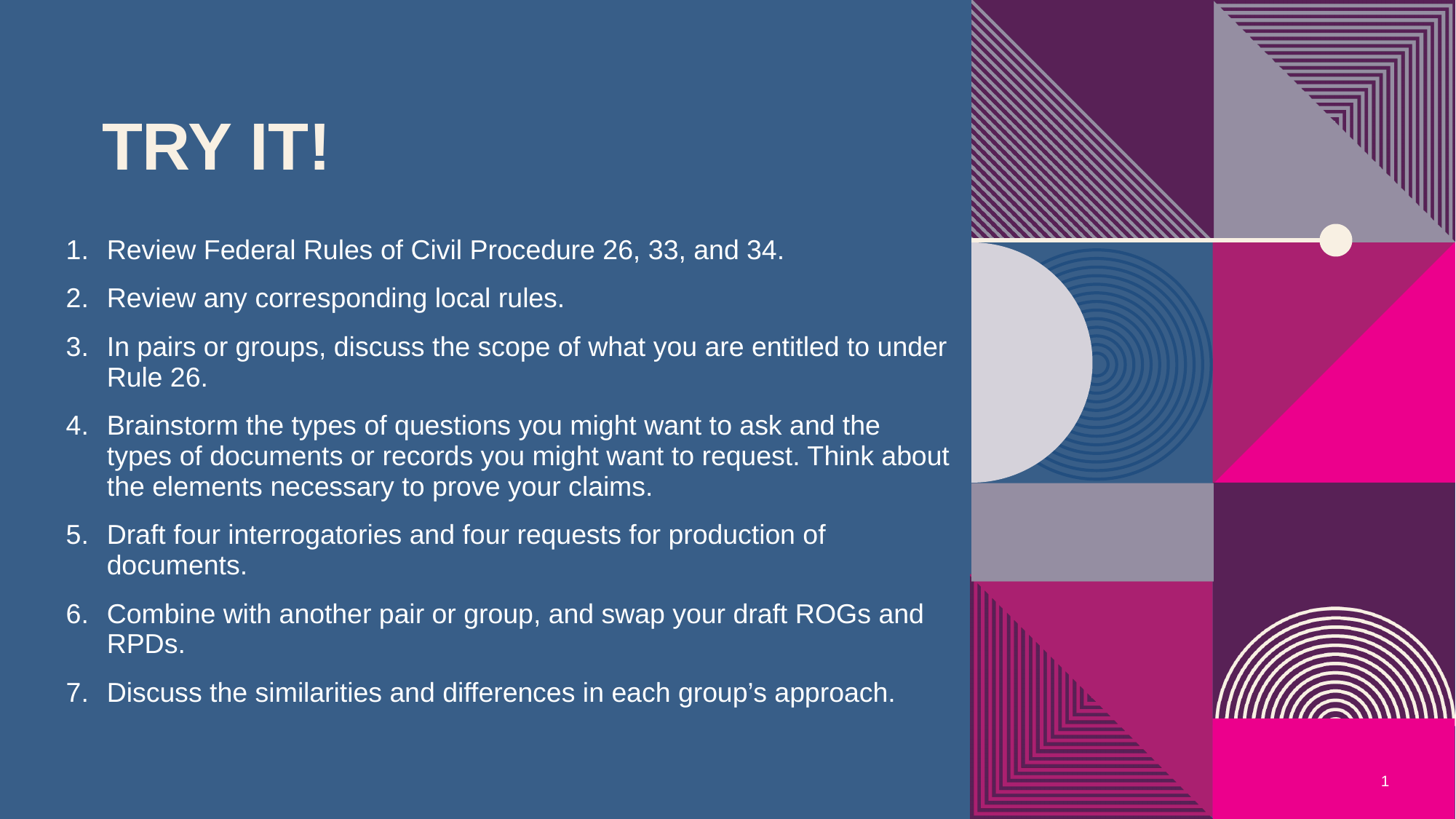

# Try it!
Review Federal Rules of Civil Procedure 26, 33, and 34.
Review any corresponding local rules.
In pairs or groups, discuss the scope of what you are entitled to under Rule 26.
Brainstorm the types of questions you might want to ask and the types of documents or records you might want to request. Think about the elements necessary to prove your claims.
Draft four interrogatories and four requests for production of documents.
Combine with another pair or group, and swap your draft ROGs and RPDs.
Discuss the similarities and differences in each group’s approach.
1